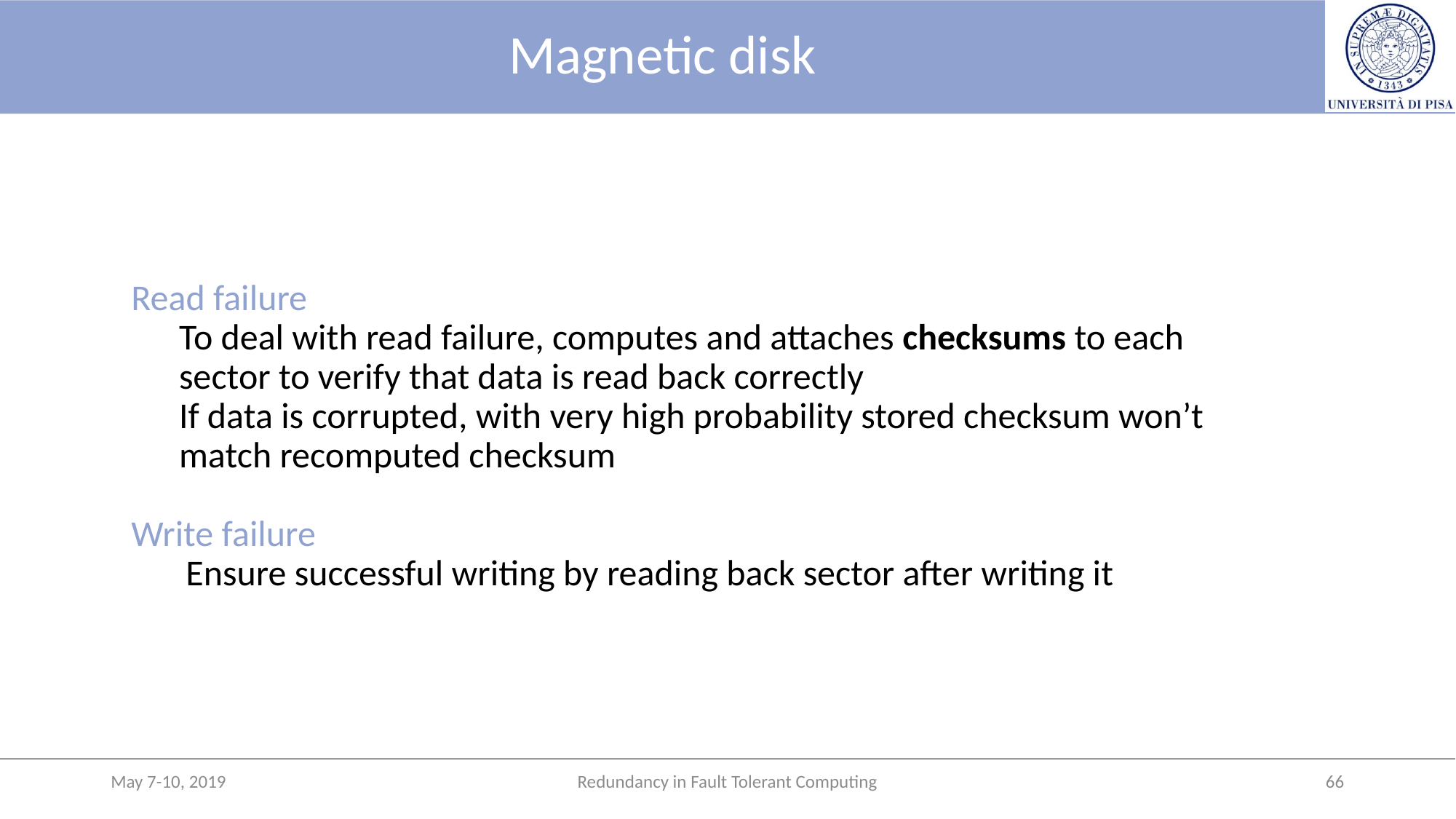

# Magnetic disk

Read failure
To deal with read failure, computes and attaches checksums to each sector to verify that data is read back correctly
If data is corrupted, with very high probability stored checksum won’t match recomputed checksum

Write failure
Ensure successful writing by reading back sector after writing it

May 7-10, 2019
Redundancy in Fault Tolerant Computing
66